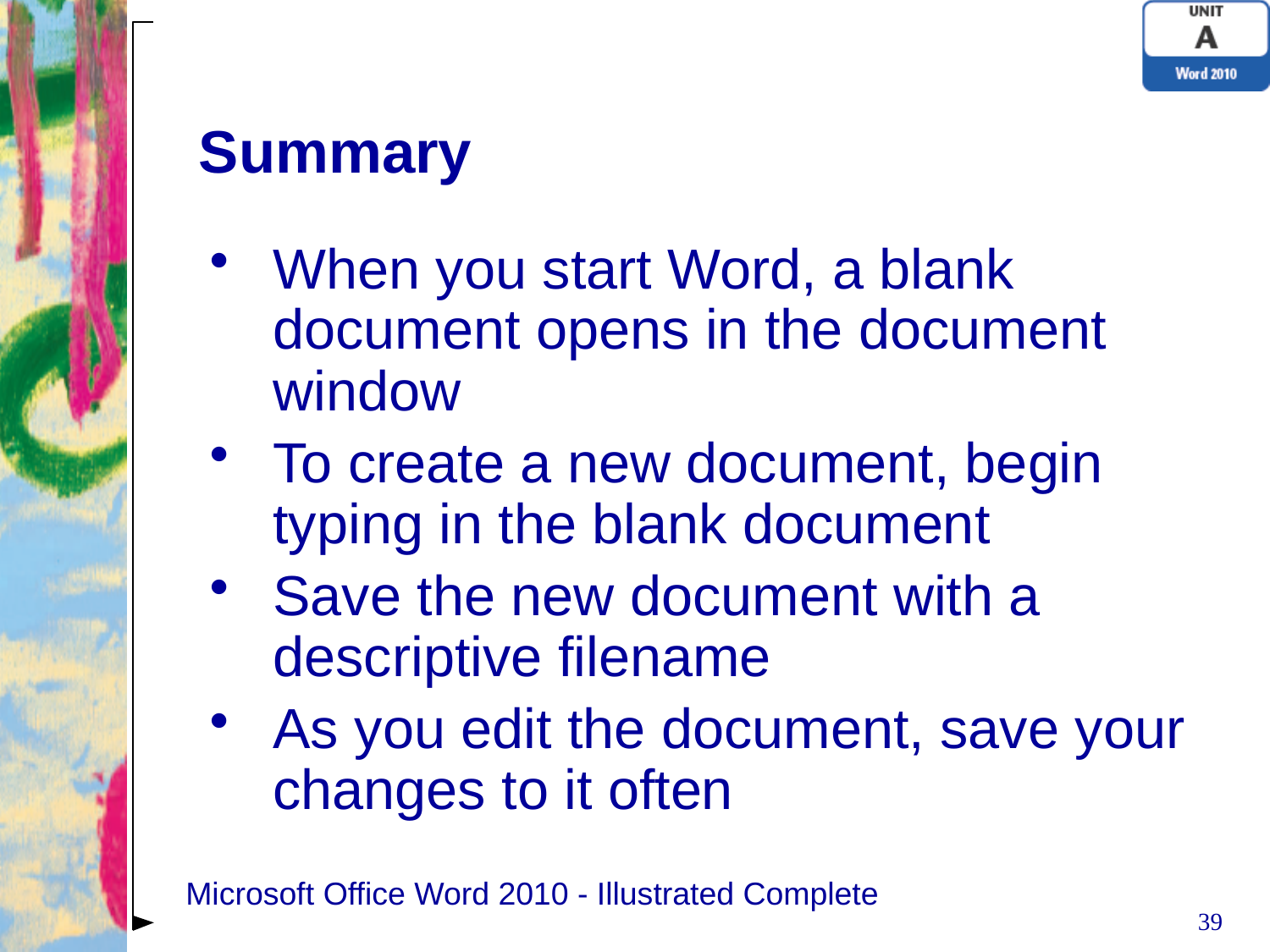

# Summary
When you start Word, a blank document opens in the document window
To create a new document, begin typing in the blank document
Save the new document with a descriptive filename
As you edit the document, save your changes to it often
Microsoft Office Word 2010 - Illustrated Complete
39